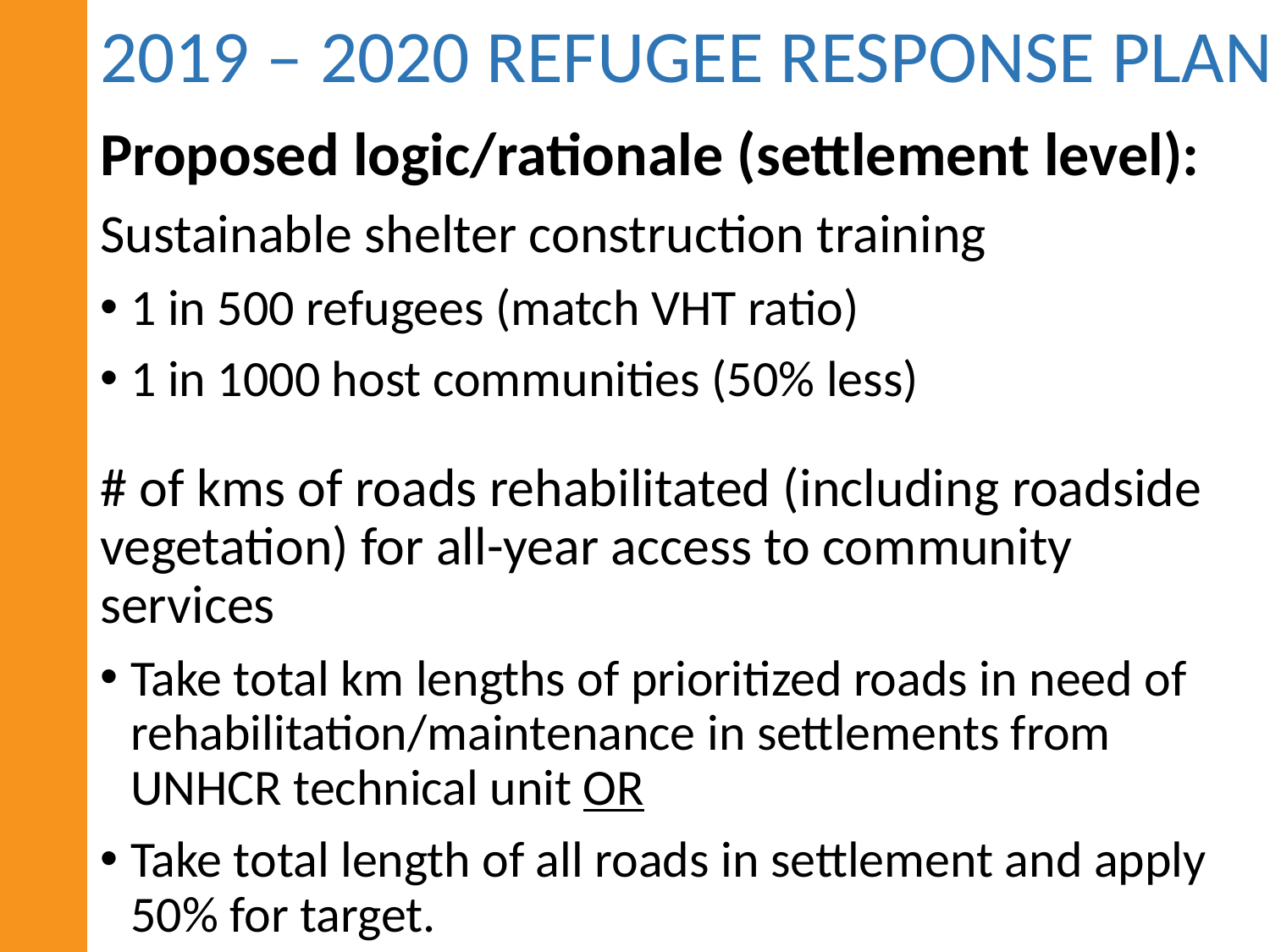

# 2019 – 2020 REFUGEE RESPONSE PLAN
Proposed logic/rationale (settlement level):
Sustainable shelter construction training
1 in 500 refugees (match VHT ratio)
1 in 1000 host communities (50% less)

# of kms of roads rehabilitated (including roadside vegetation) for all-year access to community services
Take total km lengths of prioritized roads in need of rehabilitation/maintenance in settlements from UNHCR technical unit OR
Take total length of all roads in settlement and apply 50% for target.